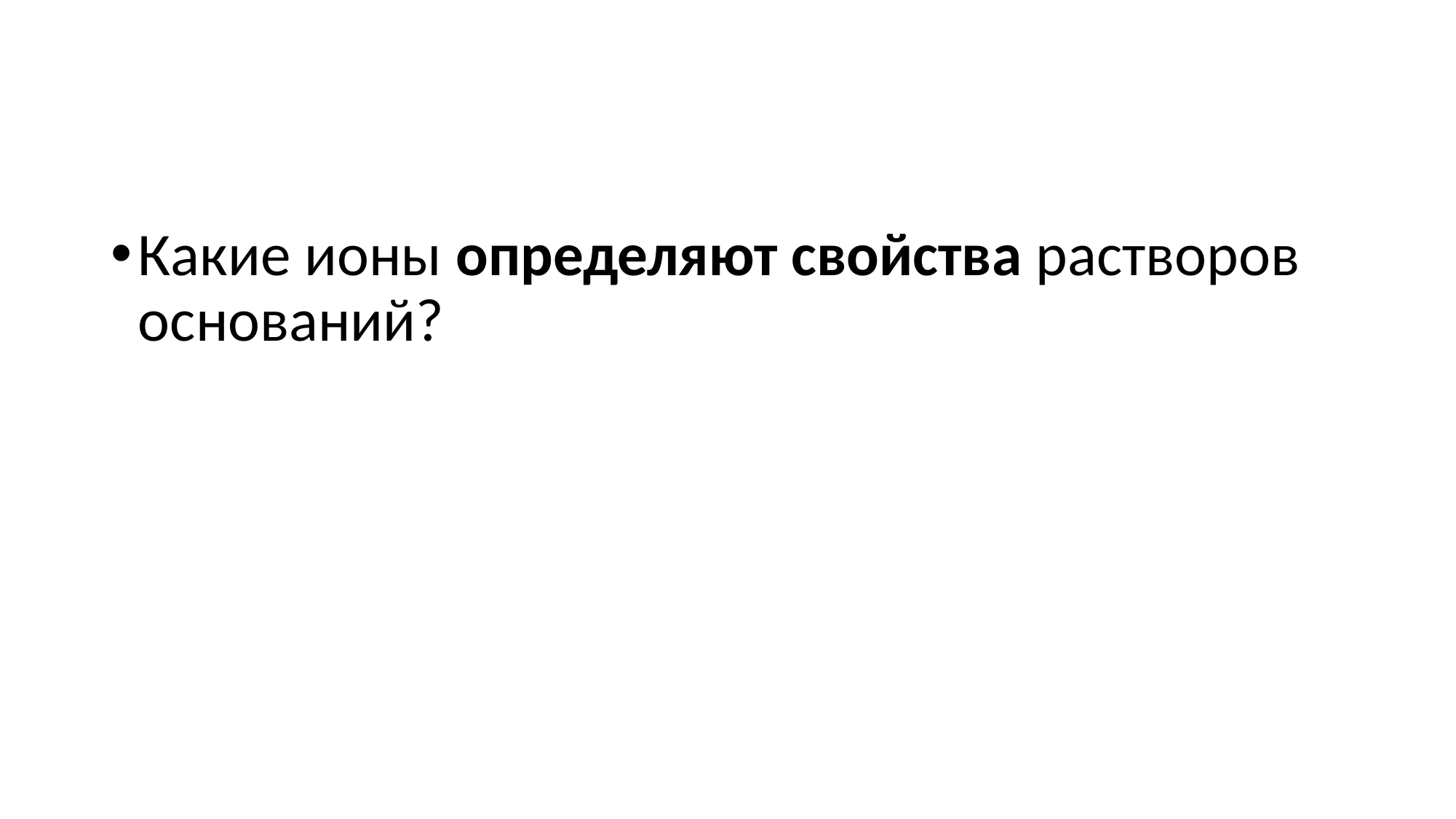

#
Какие ионы определяют свойства растворов оснований?